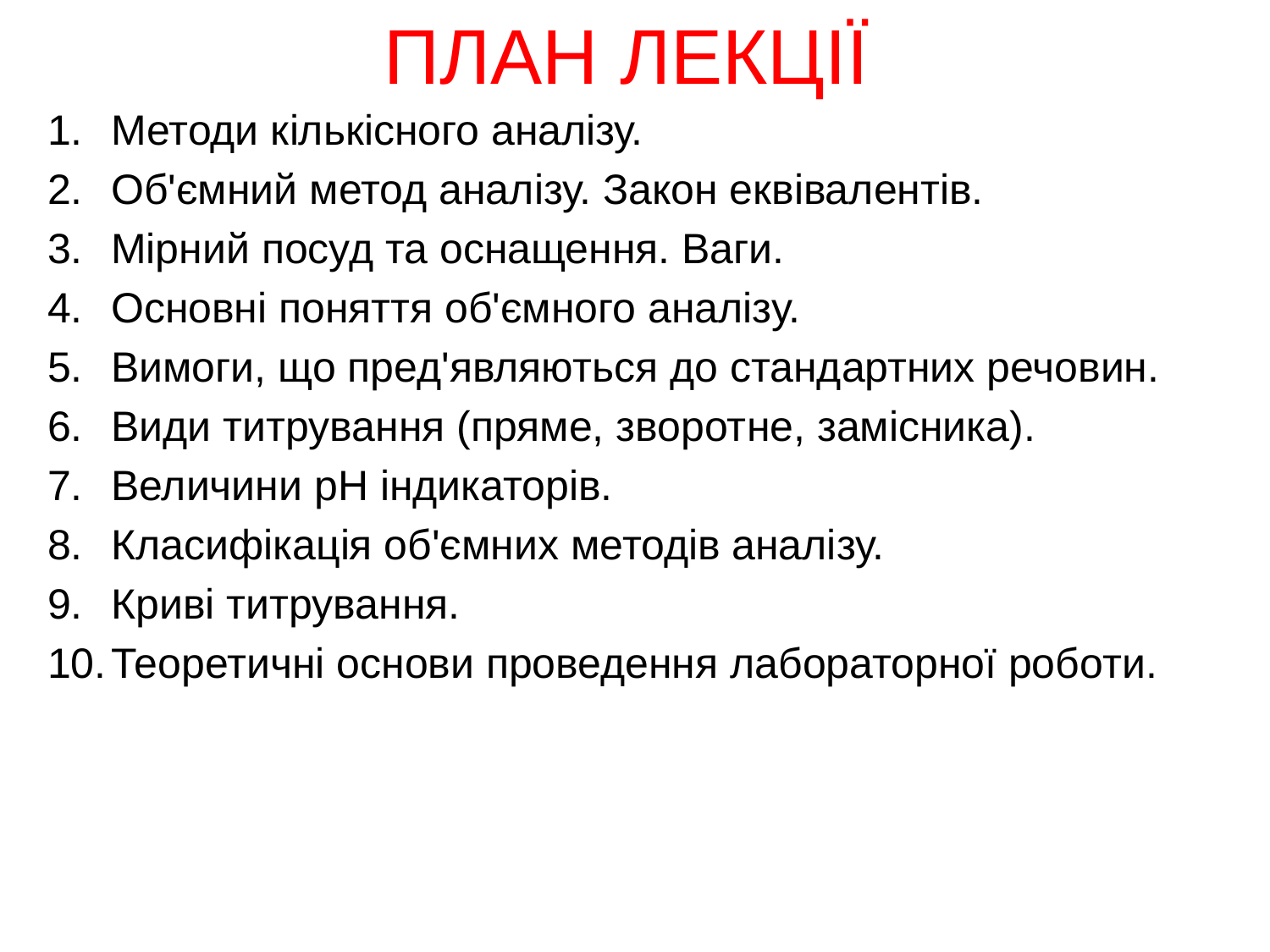

# ПЛАН ЛЕКЦІЇ
Методи кількісного аналізу.
Об'ємний метод аналізу. Закон еквівалентів.
Мірний посуд та оснащення. Ваги.
Основні поняття об'ємного аналізу.
Вимоги, що пред'являються до стандартних речовин.
Види титрування (пряме, зворотне, замісника).
Величини рН індикаторів.
Класифікація об'ємних методів аналізу.
Криві титрування.
Теоретичні основи проведення лабораторної роботи.